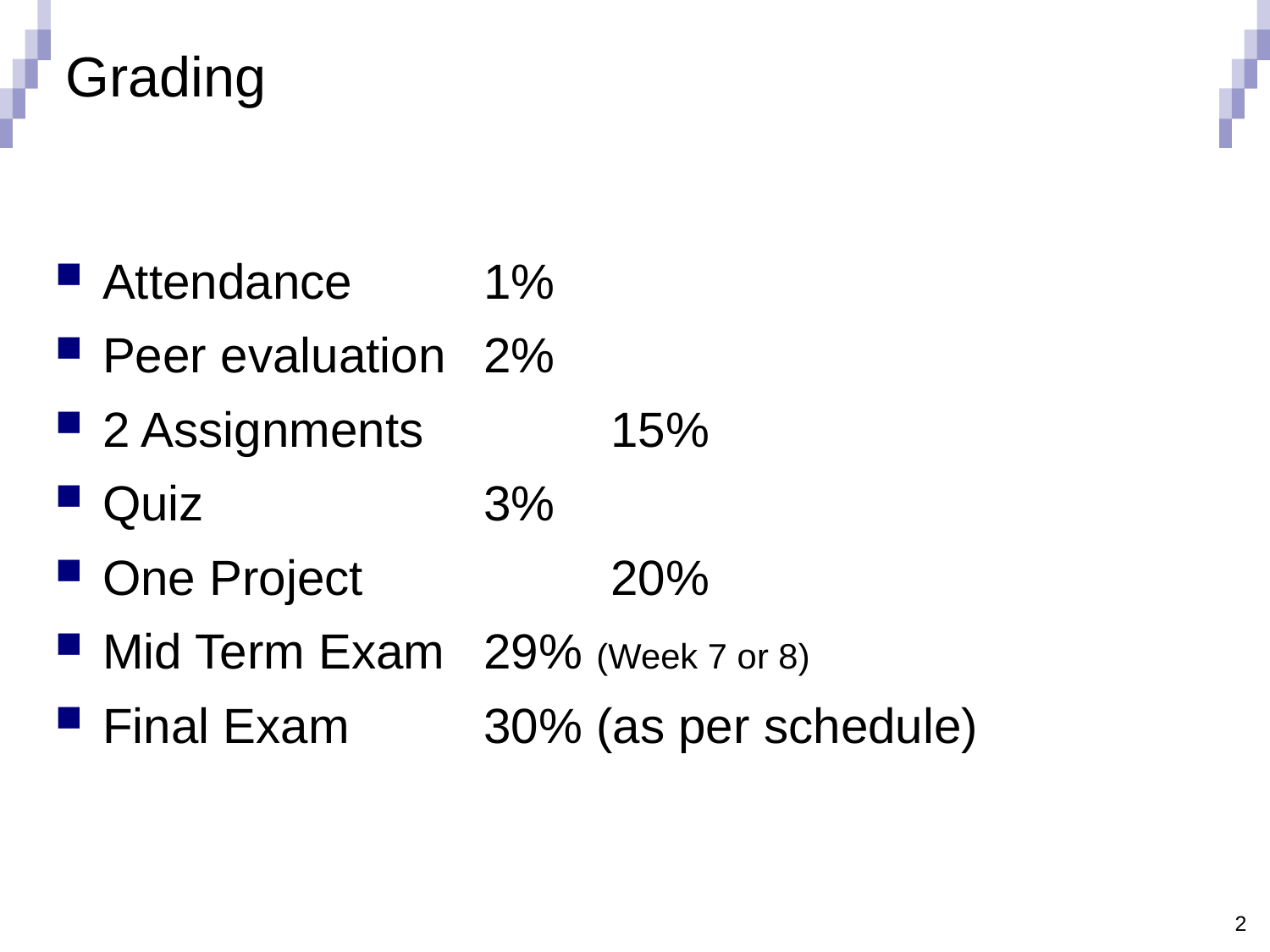

# Grading

Attendance		1%
Peer evaluation	2%
2 Assignments		15%
Quiz			3%
One Project		20%
Mid Term Exam	29% (Week 7 or 8)
Final Exam		30% (as per schedule)
2